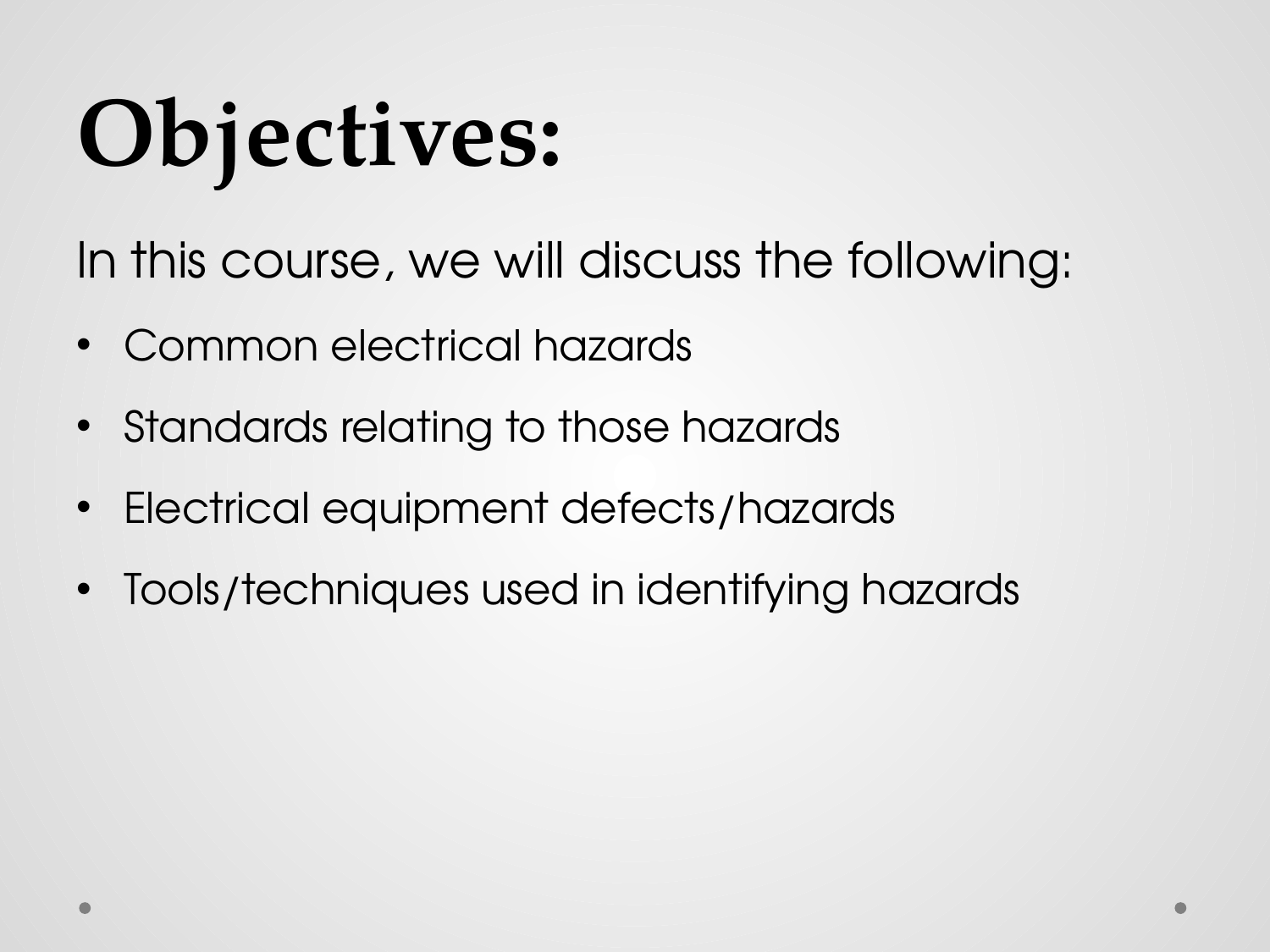

# Objectives:
In this course, we will discuss the following:

Common electrical hazards

Standards relating to those hazards

Electrical equipment defects/hazards

Tools/techniques used in identifying hazards